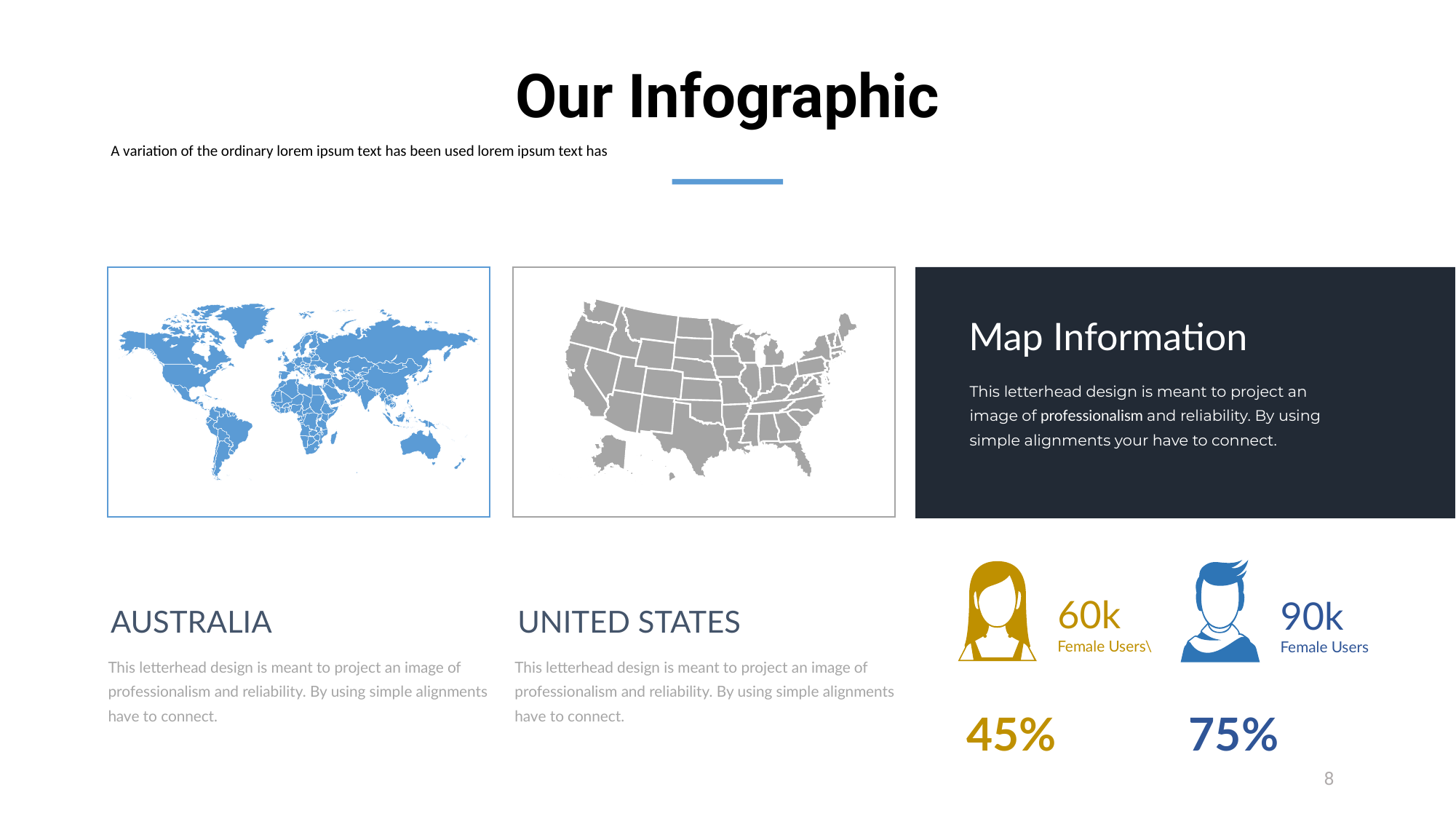

Our Infographic
A variation of the ordinary lorem ipsum text has been used lorem ipsum text has

Map Information
This letterhead design is meant to project an image of professionalism and reliability. By using simple alignments your have to connect.

60k
Female Users\
90k
Female Users
AUSTRALIA
This letterhead design is meant to project an image of professionalism and reliability. By using simple alignments have to connect.
UNITED STATES
This letterhead design is meant to project an image of professionalism and reliability. By using simple alignments have to connect.
45%
75%
8